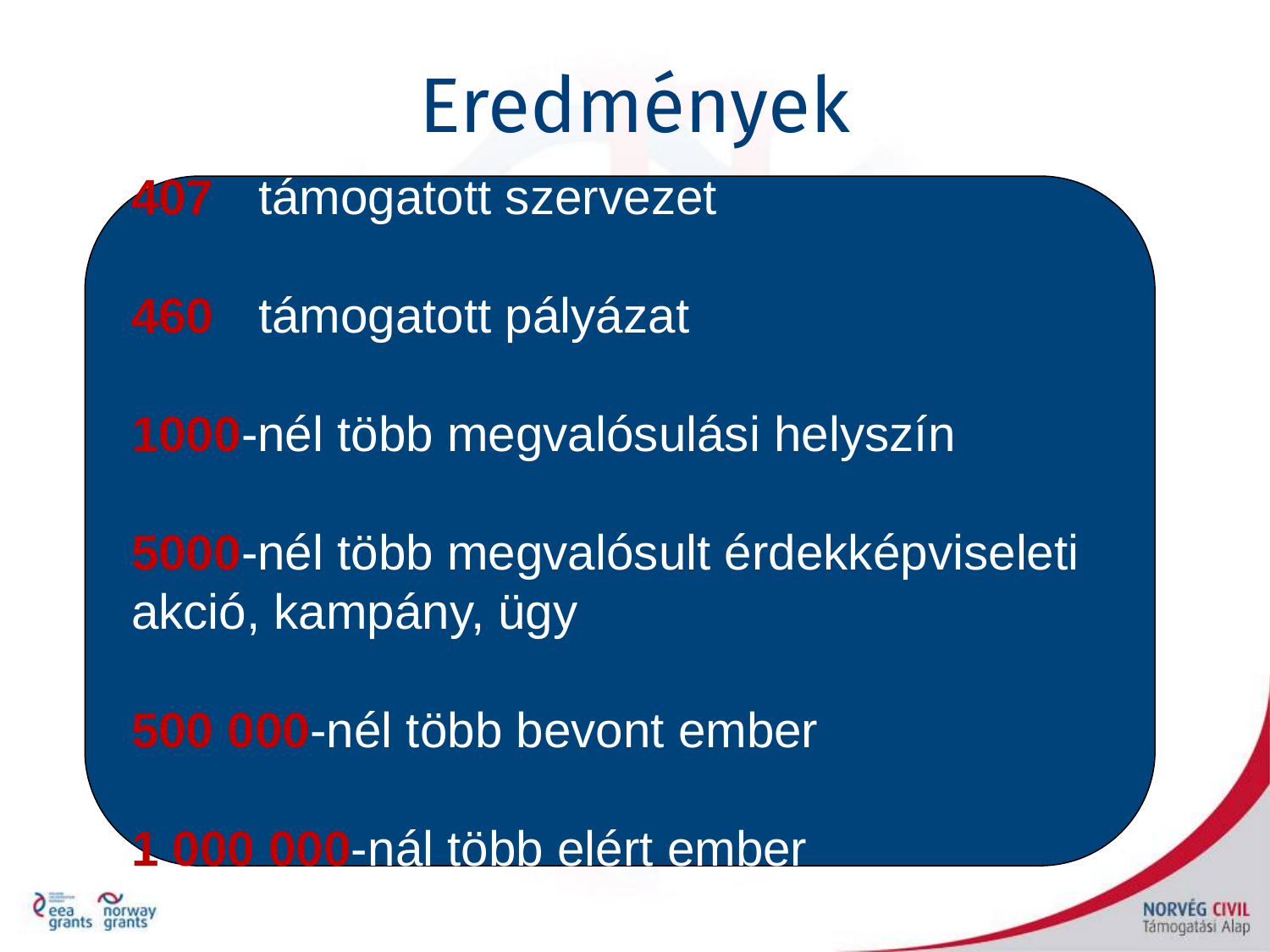

Eredmények
407	támogatott szervezet

460	támogatott pályázat

1000-nél több megvalósulási helyszín

5000-nél több megvalósult érdekképviseleti akció, kampány, ügy

500 000-nél több bevont ember

1 000 000-nál több elért ember